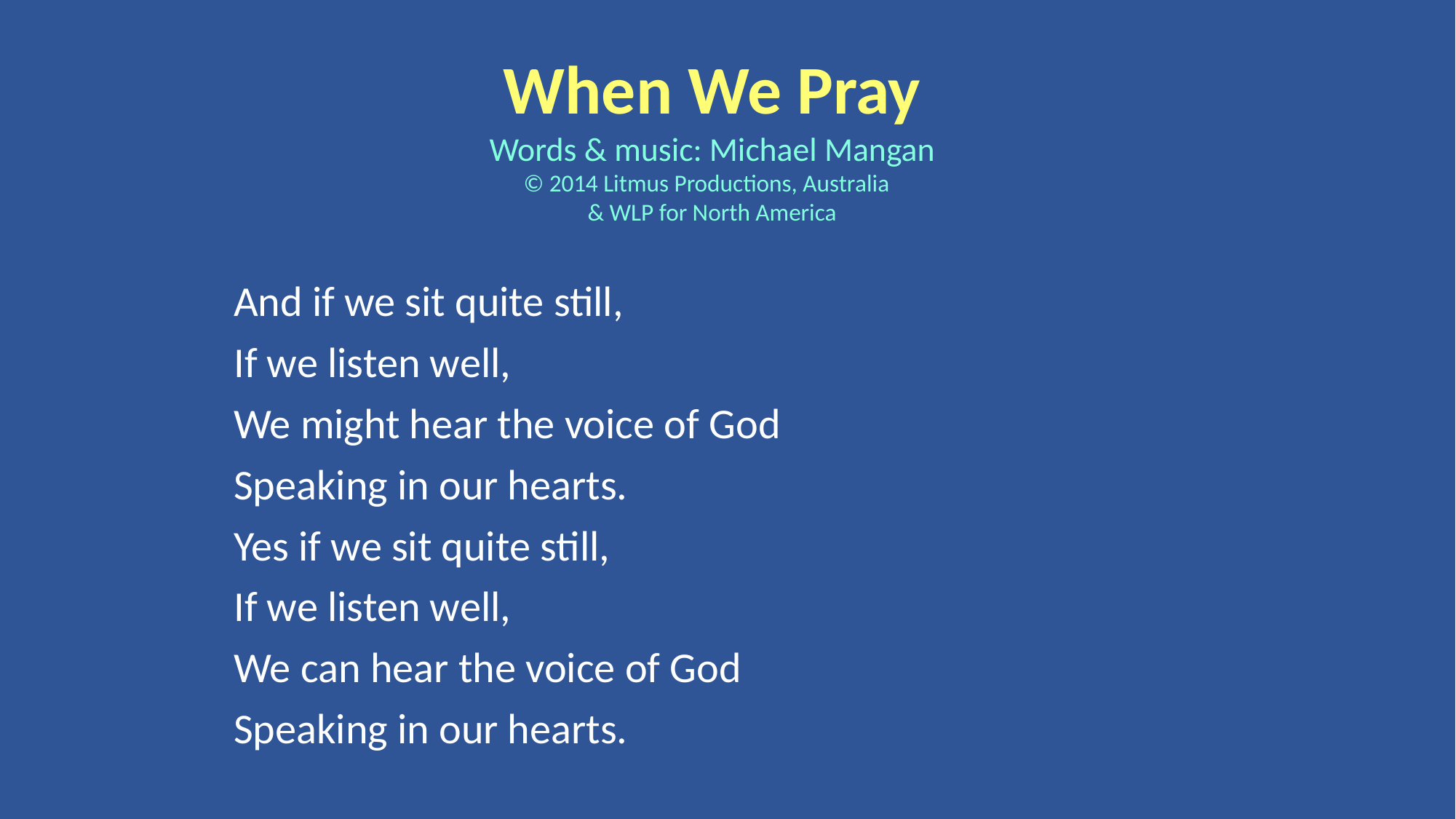

When We Pray
Words & music: Michael Mangan
© 2014 Litmus Productions, Australia
& WLP for North America
And if we sit quite still,
If we listen well,
We might hear the voice of God
Speaking in our hearts.
Yes if we sit quite still,
If we listen well,
We can hear the voice of God
Speaking in our hearts.